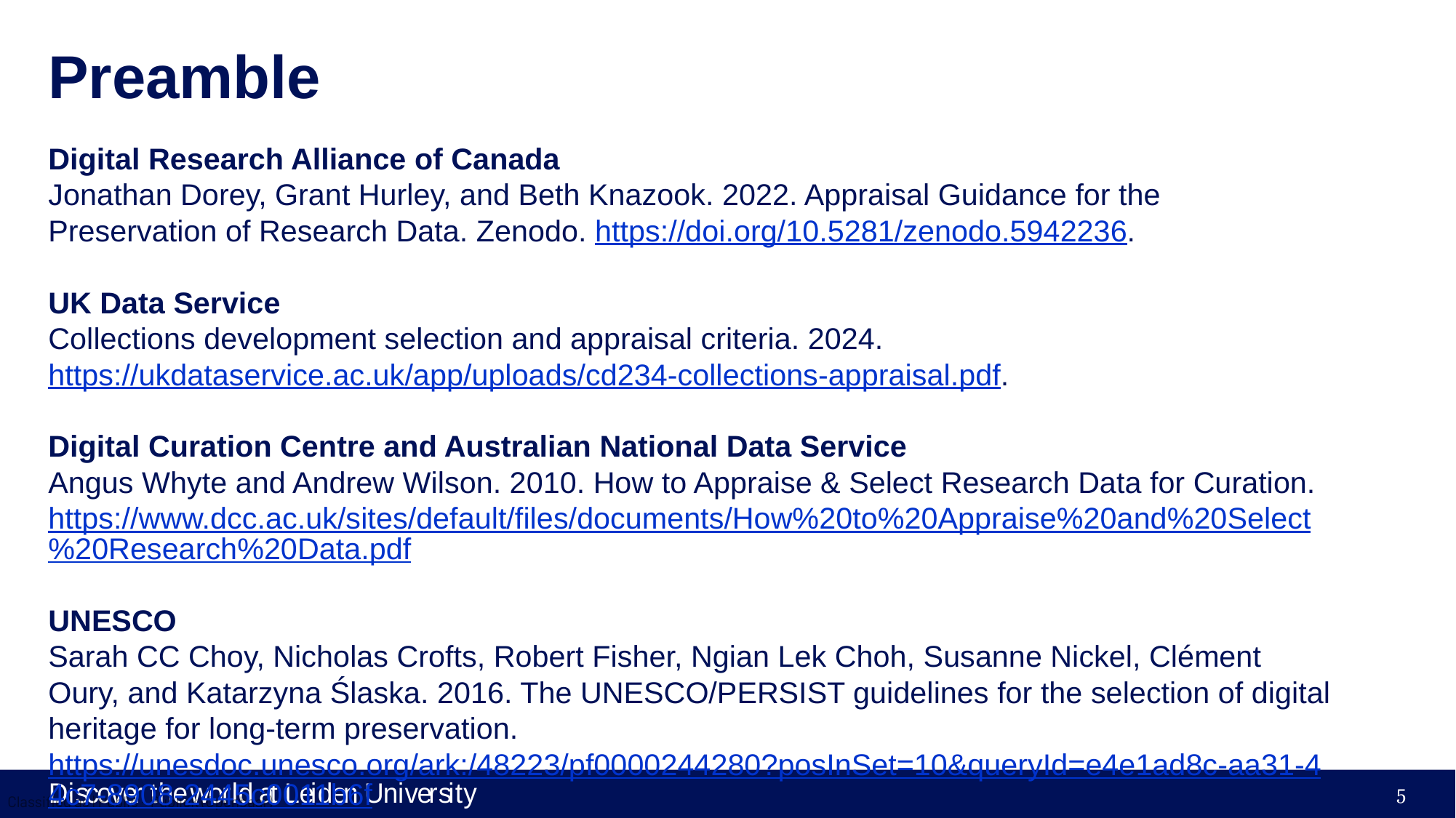

# Preamble
Digital Research Alliance of Canada
Jonathan Dorey, Grant Hurley, and Beth Knazook. 2022. Appraisal Guidance for the Preservation of Research Data. Zenodo. https://doi.org/10.5281/zenodo.5942236.

UK Data Service
Collections development selection and appraisal criteria. 2024. https://ukdataservice.ac.uk/app/uploads/cd234-collections-appraisal.pdf.

Digital Curation Centre and Australian National Data Service
Angus Whyte and Andrew Wilson. 2010. How to Appraise & Select Research Data for Curation. https://www.dcc.ac.uk/sites/default/files/documents/How%20to%20Appraise%20and%20Select%20Research%20Data.pdf

UNESCO
Sarah CC Choy, Nicholas Crofts, Robert Fisher, Ngian Lek Choh, Susanne Nickel, Clément Oury, and Katarzyna Ślaska. 2016. The UNESCO/PERSIST guidelines for the selection of digital heritage for long-term preservation. https://unesdoc.unesco.org/ark:/48223/pf0000244280?posInSet=10&queryId=e4e1ad8c-aa31-44c7-8908-2445c0011b6f.

5